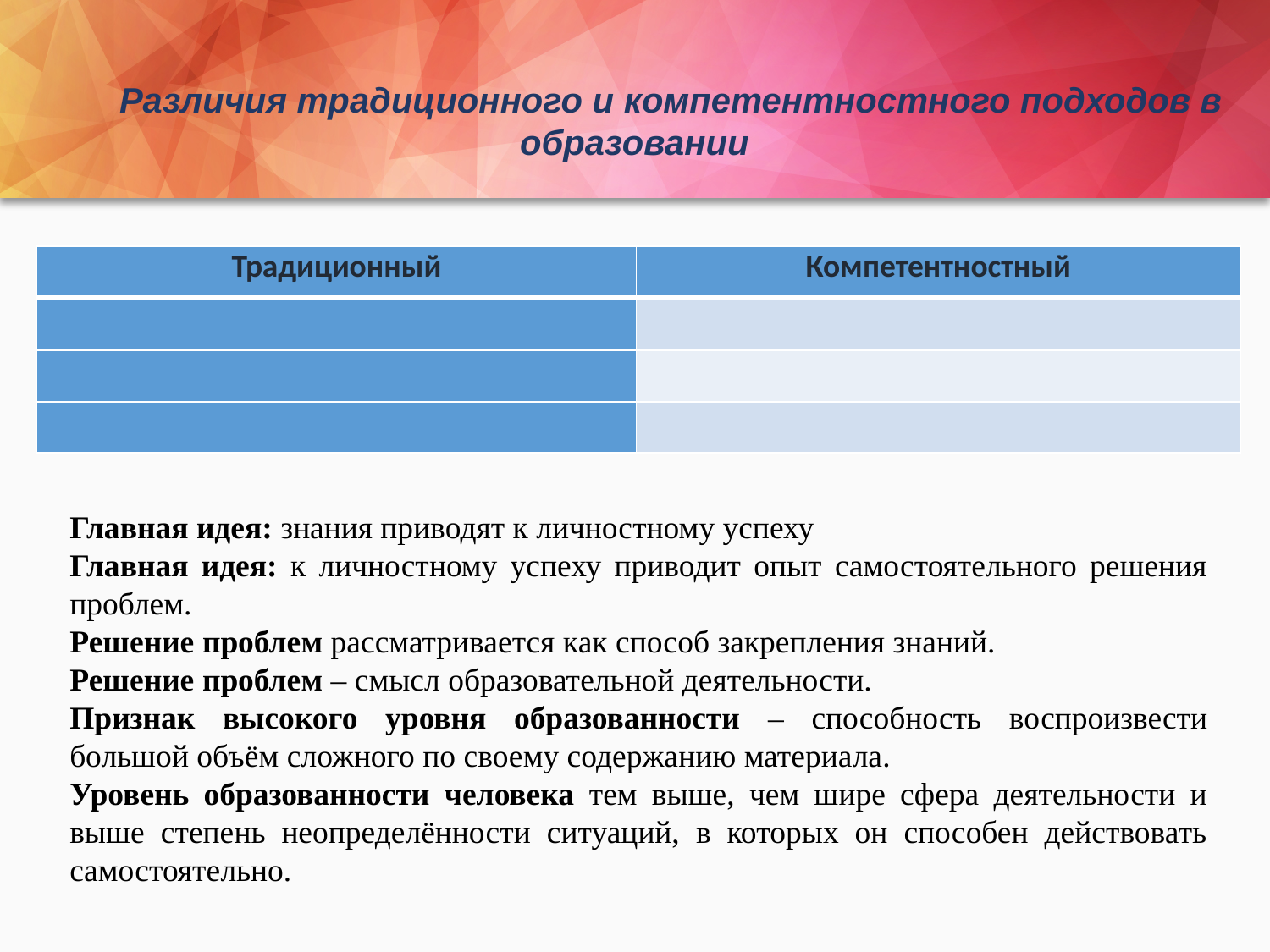

Различия традиционного и компетентностного подходов в образовании
| Традиционный | Компетентностный |
| --- | --- |
|  |  |
|  |  |
|  |  |
Главная идея: знания приводят к личностному успеху
Главная идея: к личностному успеху приводит опыт самостоятельного решения проблем.
Решение проблем рассматривается как способ закрепления знаний.
Решение проблем – смысл образовательной деятельности.
Признак высокого уровня образованности – способность воспроизвести большой объём сложного по своему содержанию материала.
Уровень образованности человека тем выше, чем шире сфера деятельности и выше степень неопределённости ситуаций, в которых он способен действовать самостоятельно.